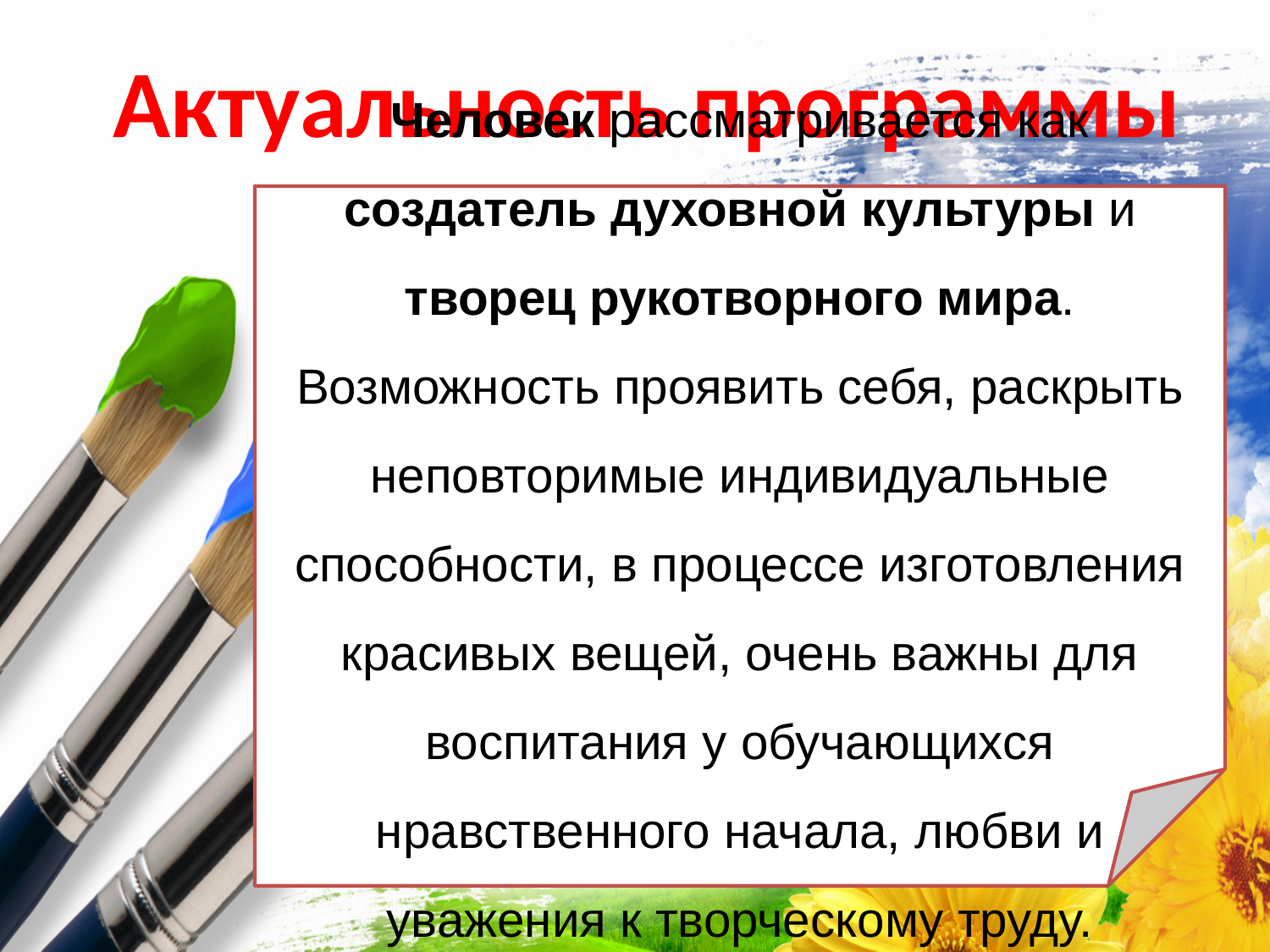

Актуальность программы

Человек рассматривается как создатель духовной культуры и творец рукотворного мира. Возможность проявить себя, раскрыть неповторимые индивидуальные способности, в процессе изготовления красивых вещей, очень важны для воспитания у обучающихся нравственного начала, любви и уважения к творческому труду.